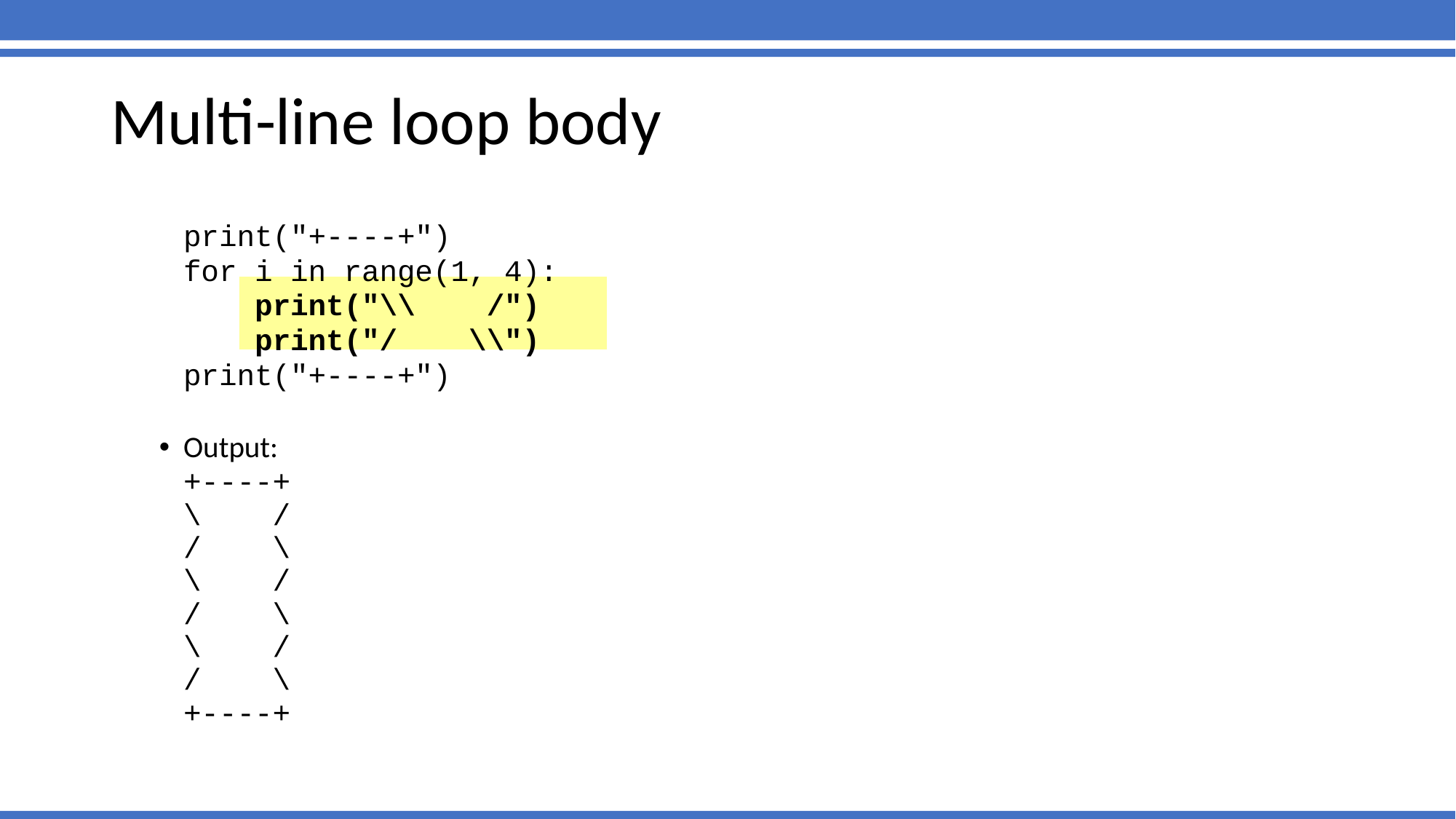

Multi-line loop body
	print("+----+")
	for i in range(1, 4):
	    print("\\    /")
	    print("/    \\")
	print("+----+")

Output:
	+----+
	\    /
	/    \
	\    /
	/    \
	\    /
	/    \
	+----+